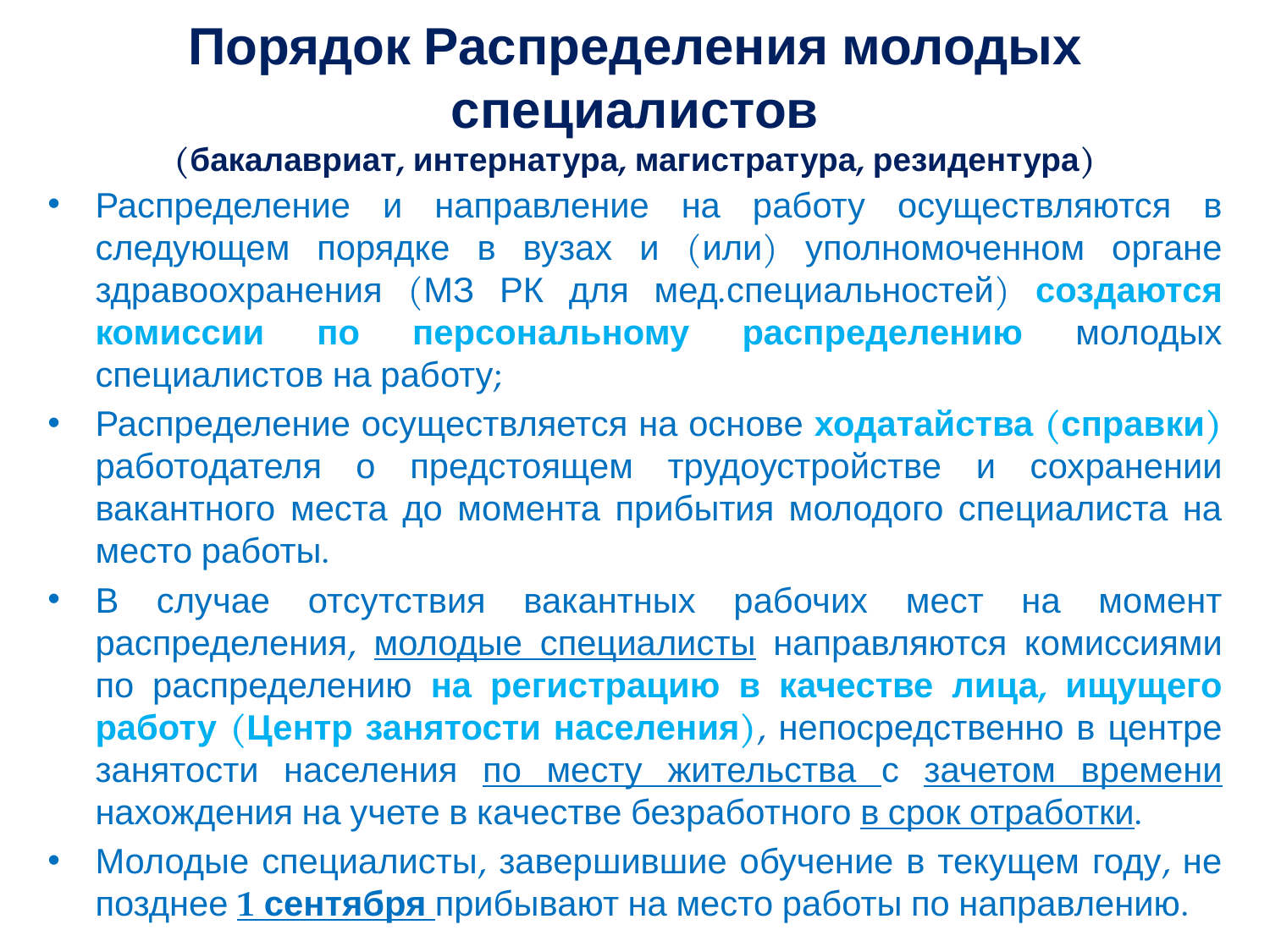

# Порядок Распределения молодых специалистов (бакалавриат, интернатура, магистратура, резидентура)
Распределение и направление на работу осуществляются в следующем порядке в вузах и (или) уполномоченном органе здравоохранения (МЗ РК для мед.специальностей) создаются комиссии по персональному распределению молодых специалистов на работу;
Распределение осуществляется на основе ходатайства (справки) работодателя о предстоящем трудоустройстве и сохранении вакантного места до момента прибытия молодого специалиста на место работы.
В случае отсутствия вакантных рабочих мест на момент распределения, молодые специалисты направляются комиссиями по распределению на регистрацию в качестве лица, ищущего работу (Центр занятости населения), непосредственно в центре занятости населения по месту жительства с зачетом времени нахождения на учете в качестве безработного в срок отработки.
Молодые специалисты, завершившие обучение в текущем году, не позднее 1 сентября прибывают на место работы по направлению.